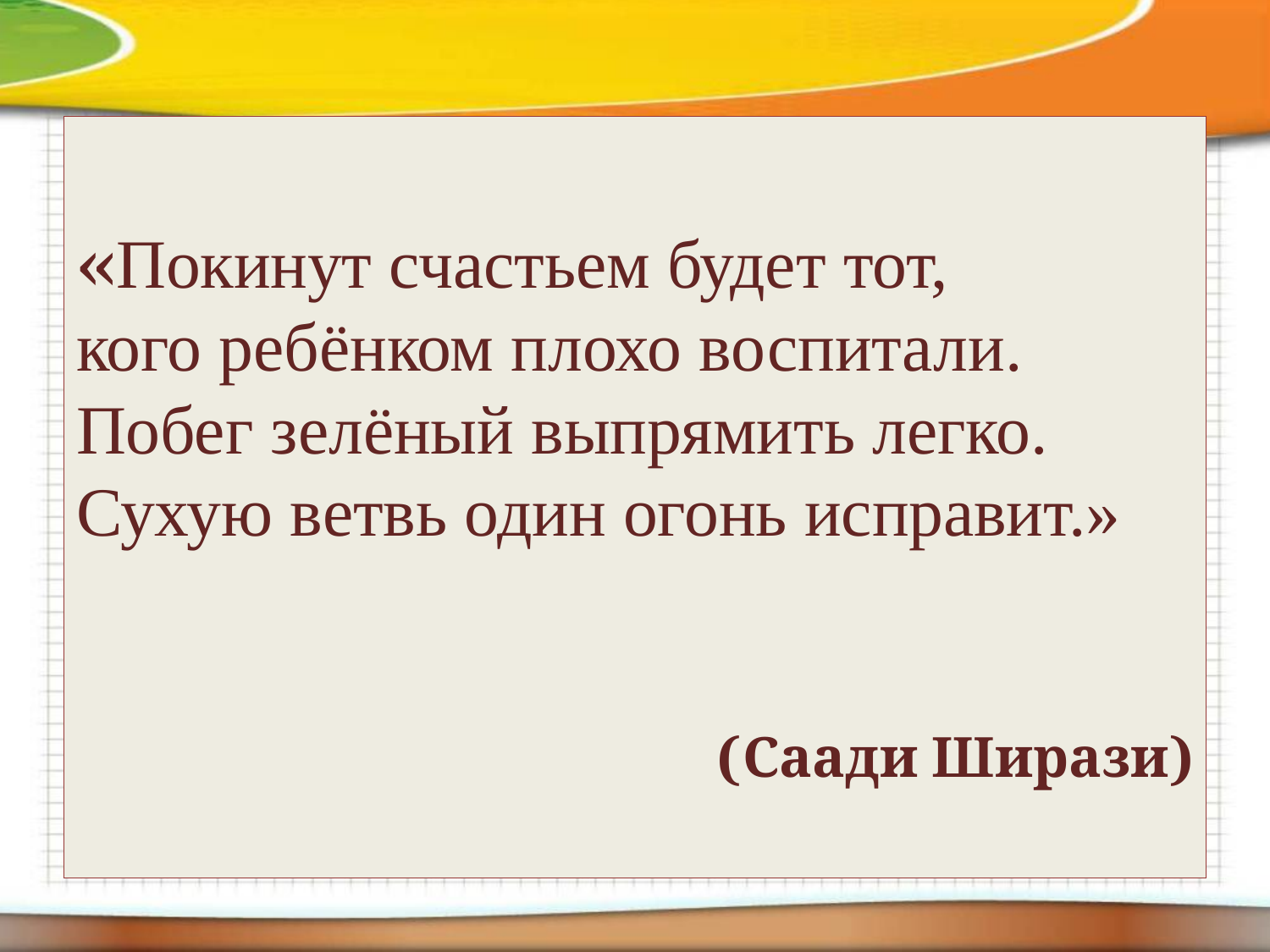

«Покинут счастьем будет тот, 
кого ребёнком плохо воспитали. 
Побег зелёный выпрямить легко.
Сухую ветвь один огонь исправит.»

 (Саади Ширази)